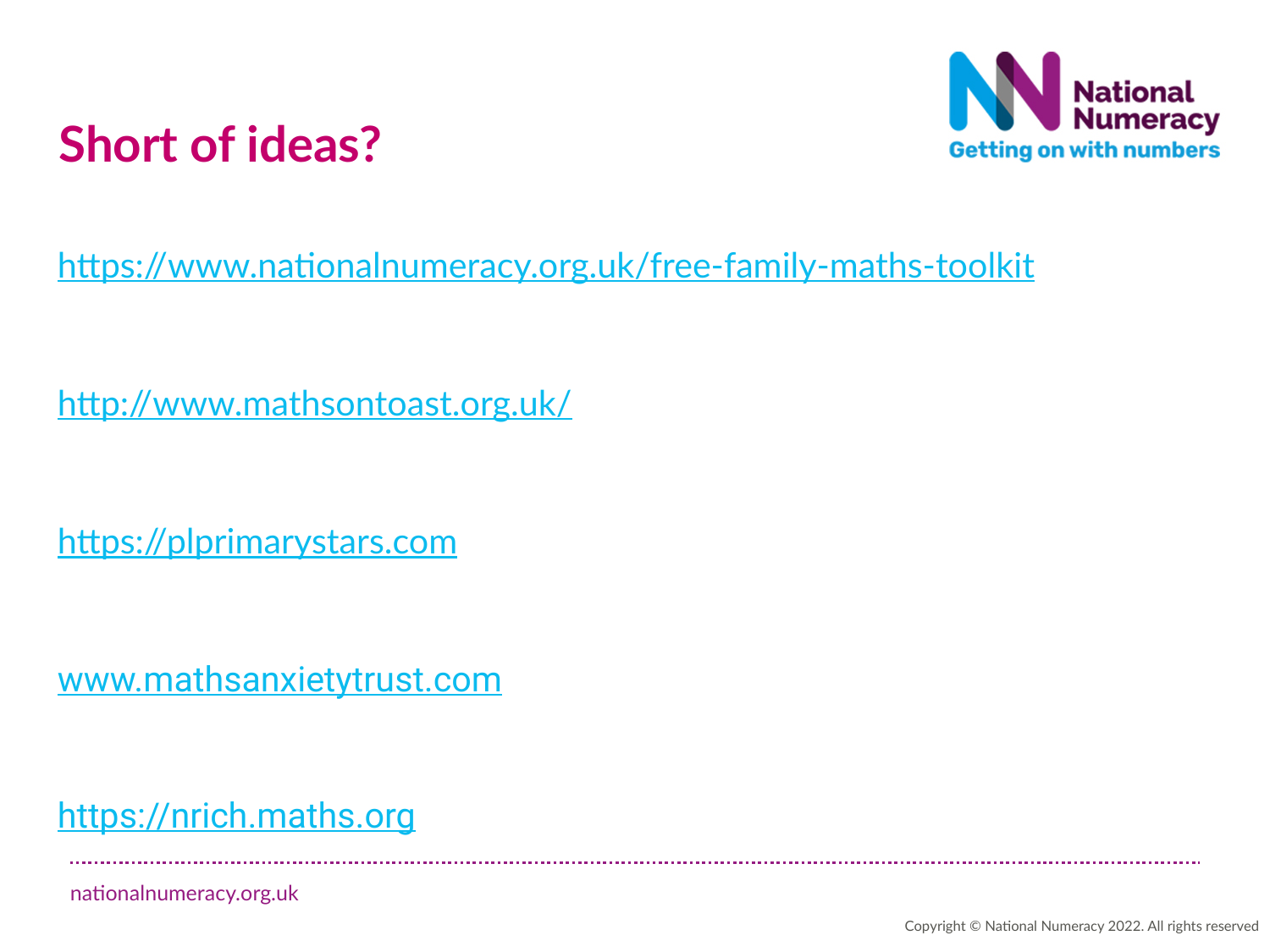

Short of ideas?
https://www.nationalnumeracy.org.uk/free-family-maths-toolkit

http://www.mathsontoast.org.uk/

https://plprimarystars.com

www.mathsanxietytrust.com

https://nrich.maths.org

Copyright © National Numeracy 2022. All rights reserved